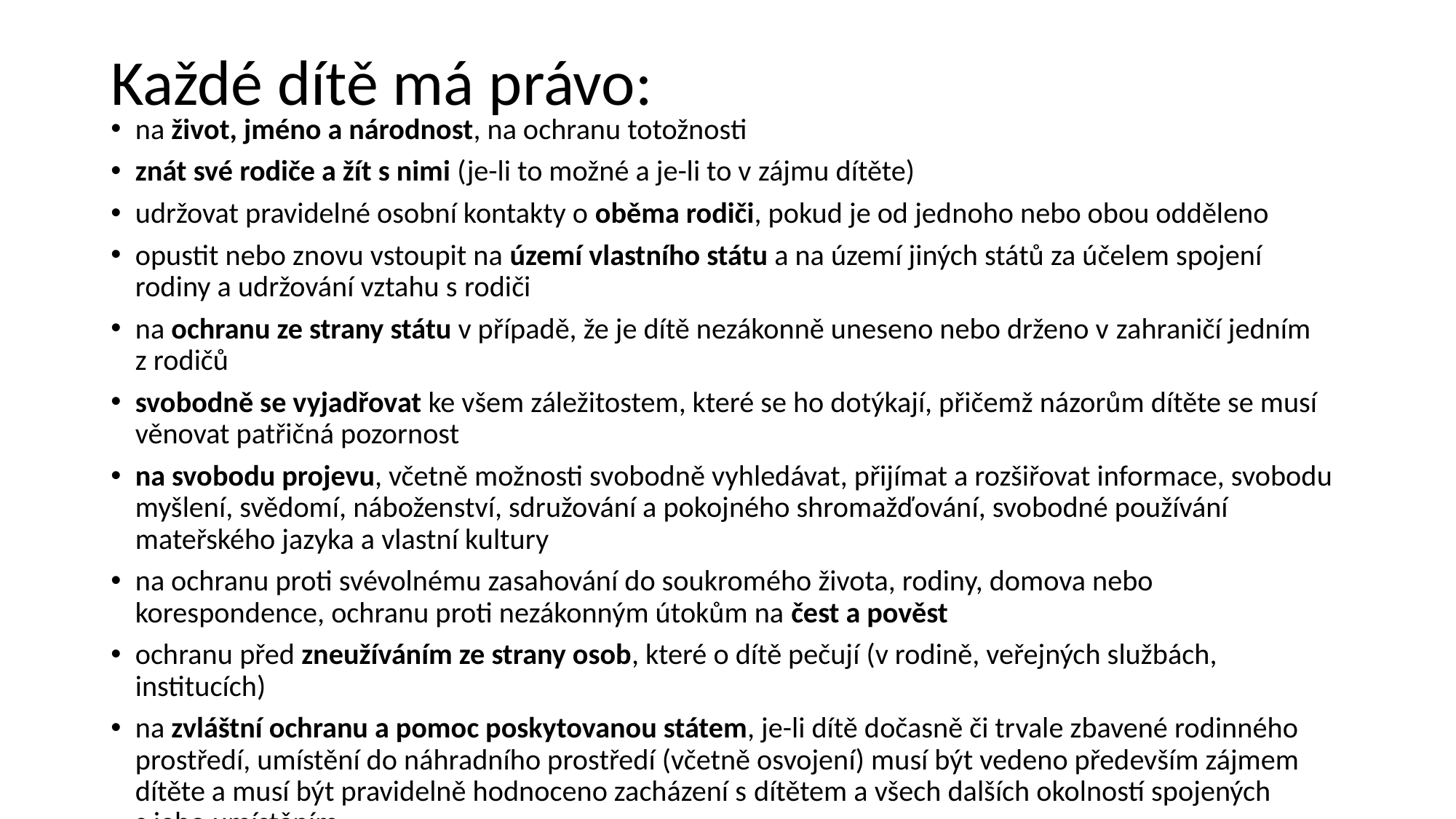

# Každé dítě má právo:
na život, jméno a národnost, na ochranu totožnosti
znát své rodiče a žít s nimi (je-li to možné a je-li to v zájmu dítěte)
udržovat pravidelné osobní kontakty o oběma rodiči, pokud je od jednoho nebo obou odděleno
opustit nebo znovu vstoupit na území vlastního státu a na území jiných států za účelem spojení rodiny a udržování vztahu s rodiči
na ochranu ze strany státu v případě, že je dítě nezákonně uneseno nebo drženo v zahraničí jedním z rodičů
svobodně se vyjadřovat ke všem záležitostem, které se ho dotýkají, přičemž názorům dítěte se musí věnovat patřičná pozornost
na svobodu projevu, včetně možnosti svobodně vyhledávat, přijímat a rozšiřovat informace, svobodu myšlení, svědomí, náboženství, sdružování a pokojného shromažďování, svobodné používání mateřského jazyka a vlastní kultury
na ochranu proti svévolnému zasahování do soukromého života, rodiny, domova nebo korespondence, ochranu proti nezákonným útokům na čest a pověst
ochranu před zneužíváním ze strany osob, které o dítě pečují (v rodině, veřejných službách, institucích)
na zvláštní ochranu a pomoc poskytovanou státem, je-li dítě dočasně či trvale zbavené rodinného prostředí, umístění do náhradního prostředí (včetně osvojení) musí být vedeno především zájmem dítěte a musí být pravidelně hodnoceno zacházení s dítětem a všech dalších okolností spojených s jeho umístěním